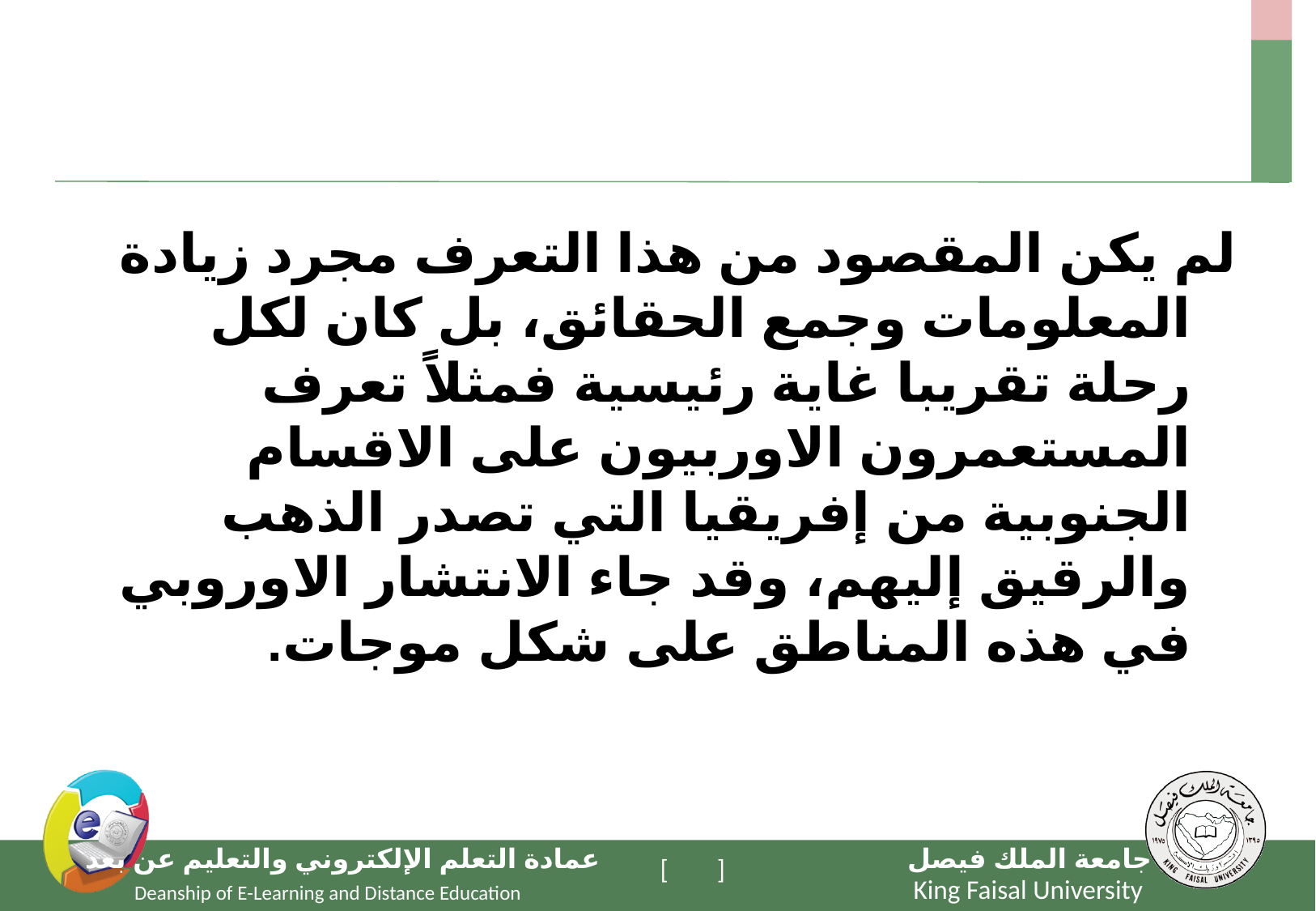

#
لم يكن المقصود من هذا التعرف مجرد زيادة المعلومات وجمع الحقائق، بل كان لكل رحلة تقريبا غاية رئيسية فمثلاً تعرف المستعمرون الاوربيون على الاقسام الجنوبية من إفريقيا التي تصدر الذهب والرقيق إليهم، وقد جاء الانتشار الاوروبي في هذه المناطق على شكل موجات.